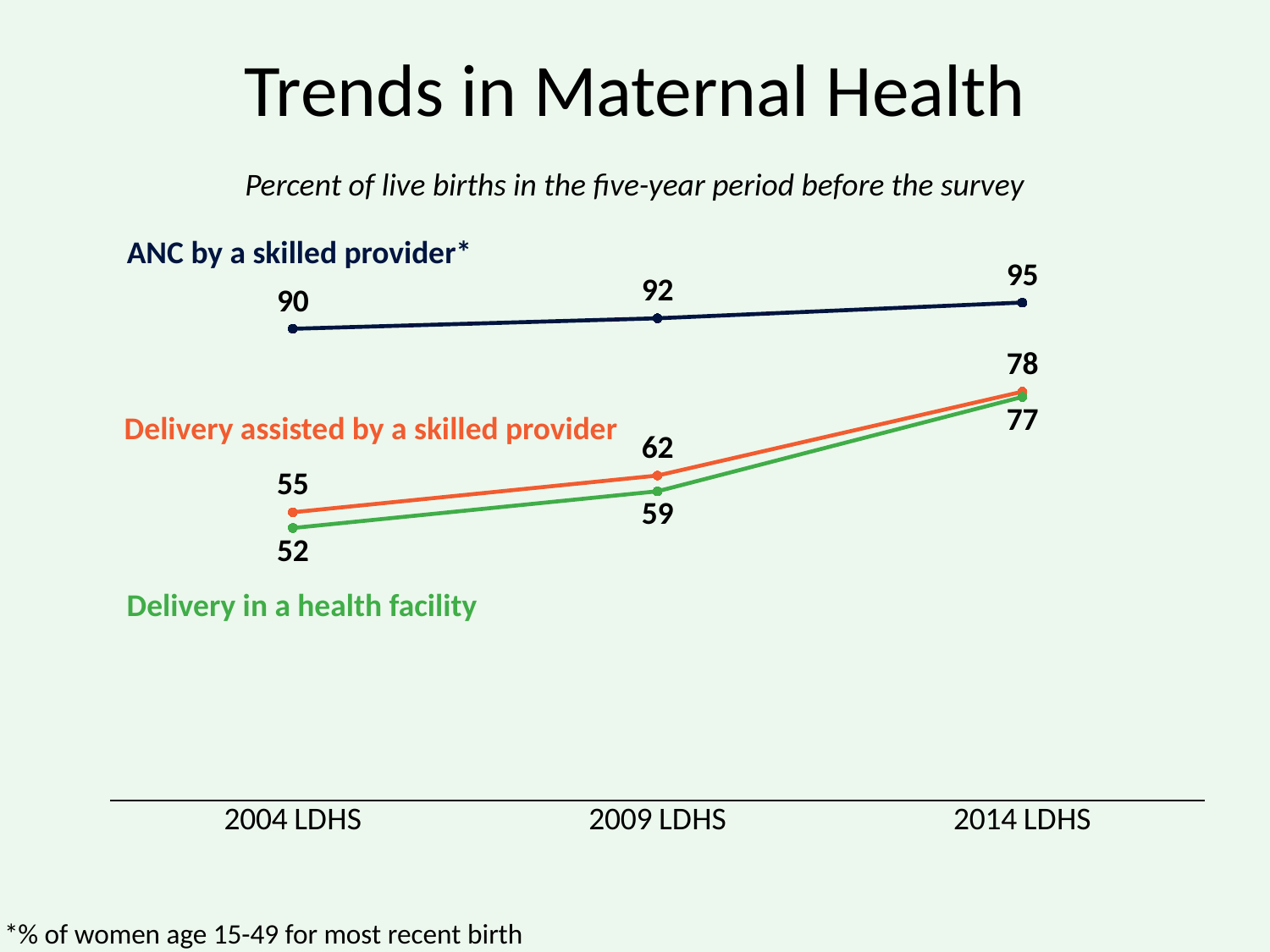

# Trends in Maternal Health
Percent of live births in the five-year period before the survey

### Chart

| Category | Antenatal care by a skilled provider (% of women age 15-49 for most recent birth) | Delivery assisted by a skilled provider | Delivery in a heath facility |
|---|---|---|---|
| 2004 LDHS | 90.0 | 55.0 | 52.0 |
| 2009 LDHS | 92.0 | 62.0 | 59.0 |
| 2014 LDHS | 95.0 | 78.0 | 77.0 |
ANC by a skilled provider*
Delivery assisted by a skilled provider
Delivery in a health facility
*% of women age 15-49 for most recent birth